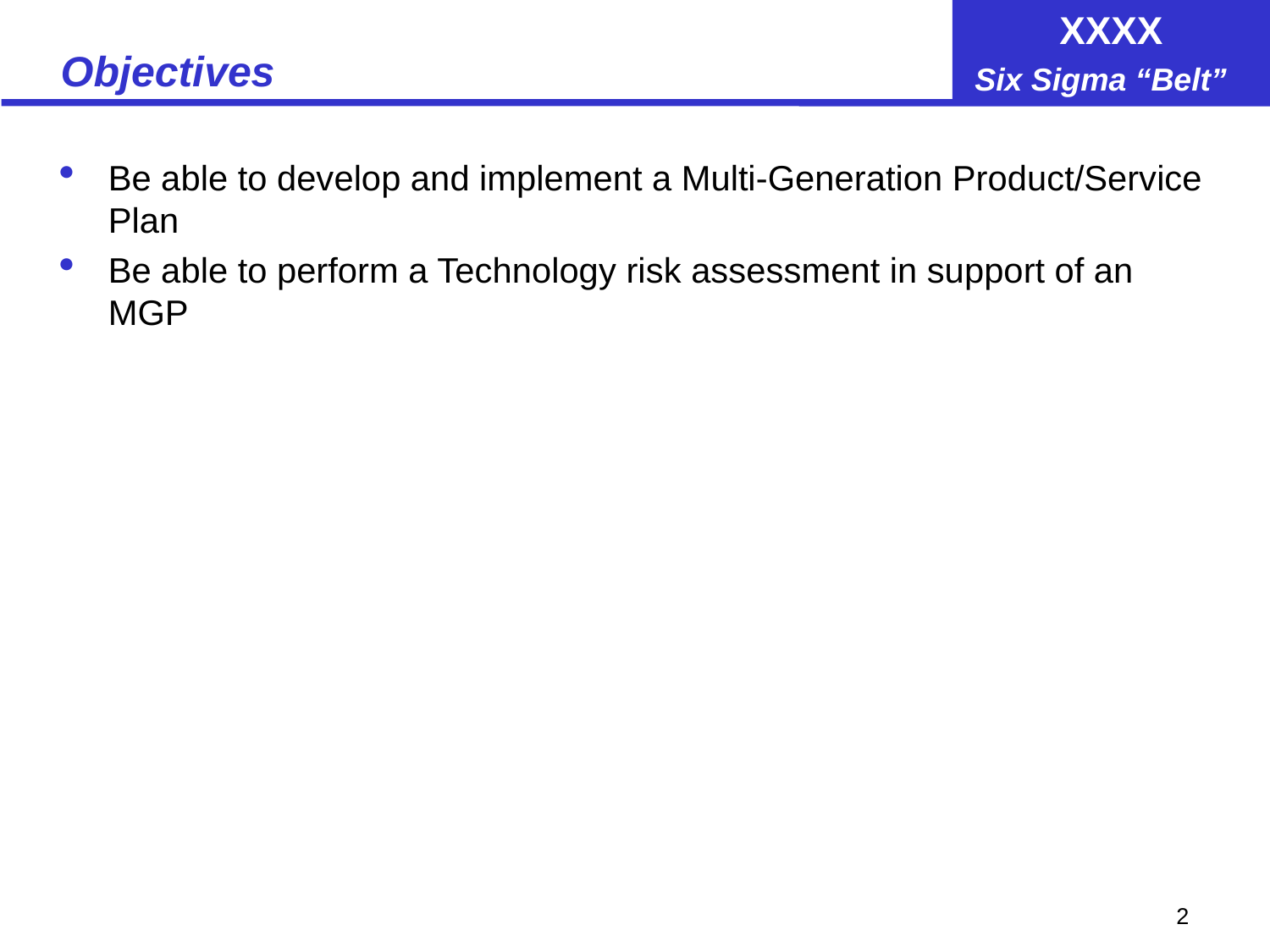

# Objectives
Be able to develop and implement a Multi-Generation Product/Service Plan
Be able to perform a Technology risk assessment in support of an MGP